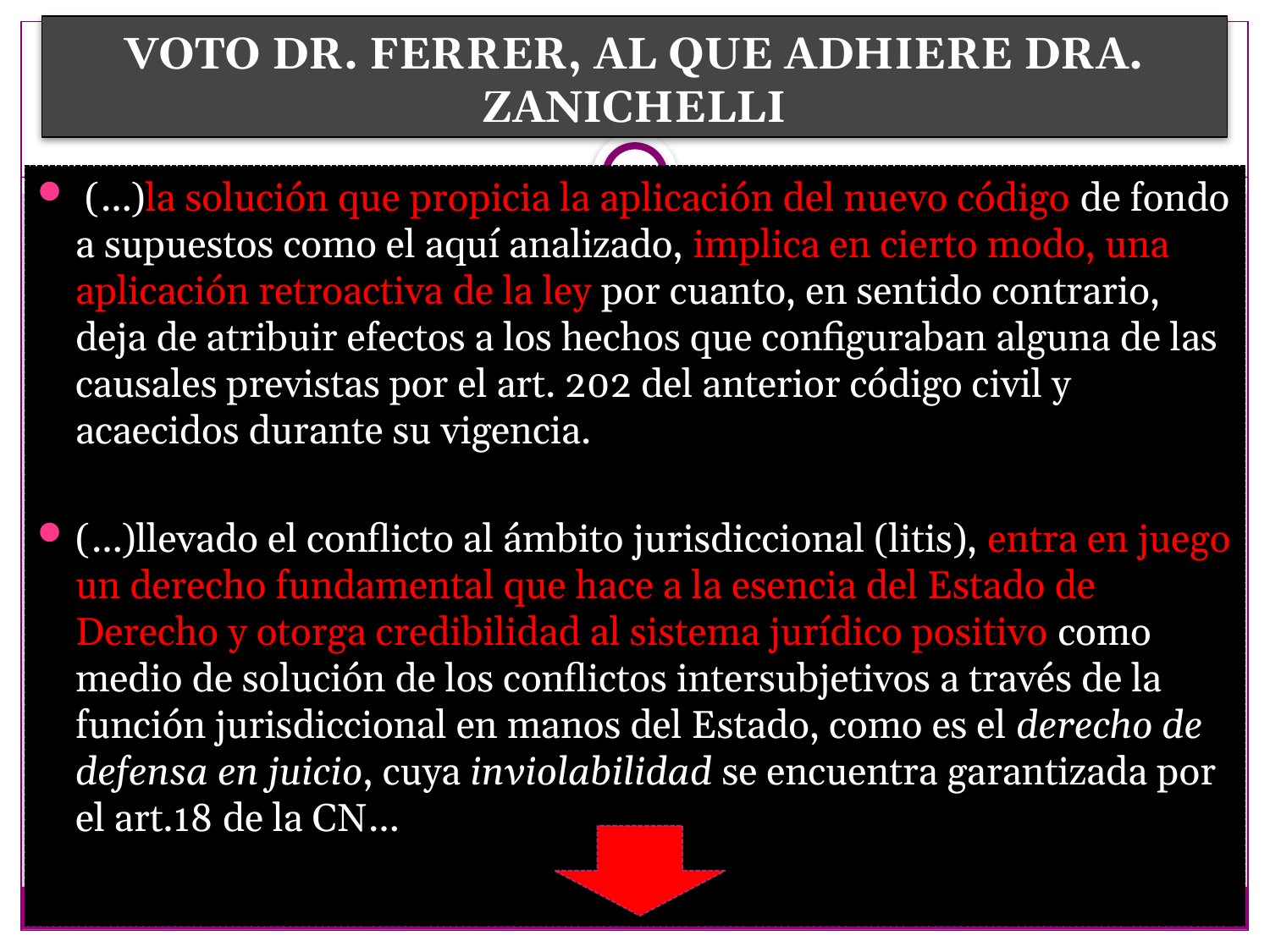

# VOTO DR. FERRER, AL QUE ADHIERE DRA. ZANICHELLI
 (…)la solución que propicia la aplicación del nuevo código de fondo a supuestos como el aquí analizado, implica en cierto modo, una aplicación retroactiva de la ley por cuanto, en sentido contrario, deja de atribuir efectos a los hechos que configuraban alguna de las causales previstas por el art. 202 del anterior código civil y acaecidos durante su vigencia.

(…)llevado el conflicto al ámbito jurisdiccional (litis), entra en juego un derecho fundamental que hace a la esencia del Estado de Derecho y otorga credibilidad al sistema jurídico positivo como medio de solución de los conflictos intersubjetivos a través de la función jurisdiccional en manos del Estado, como es el derecho de defensa en juicio, cuya inviolabilidad se encuentra garantizada por el art.18 de la CN…